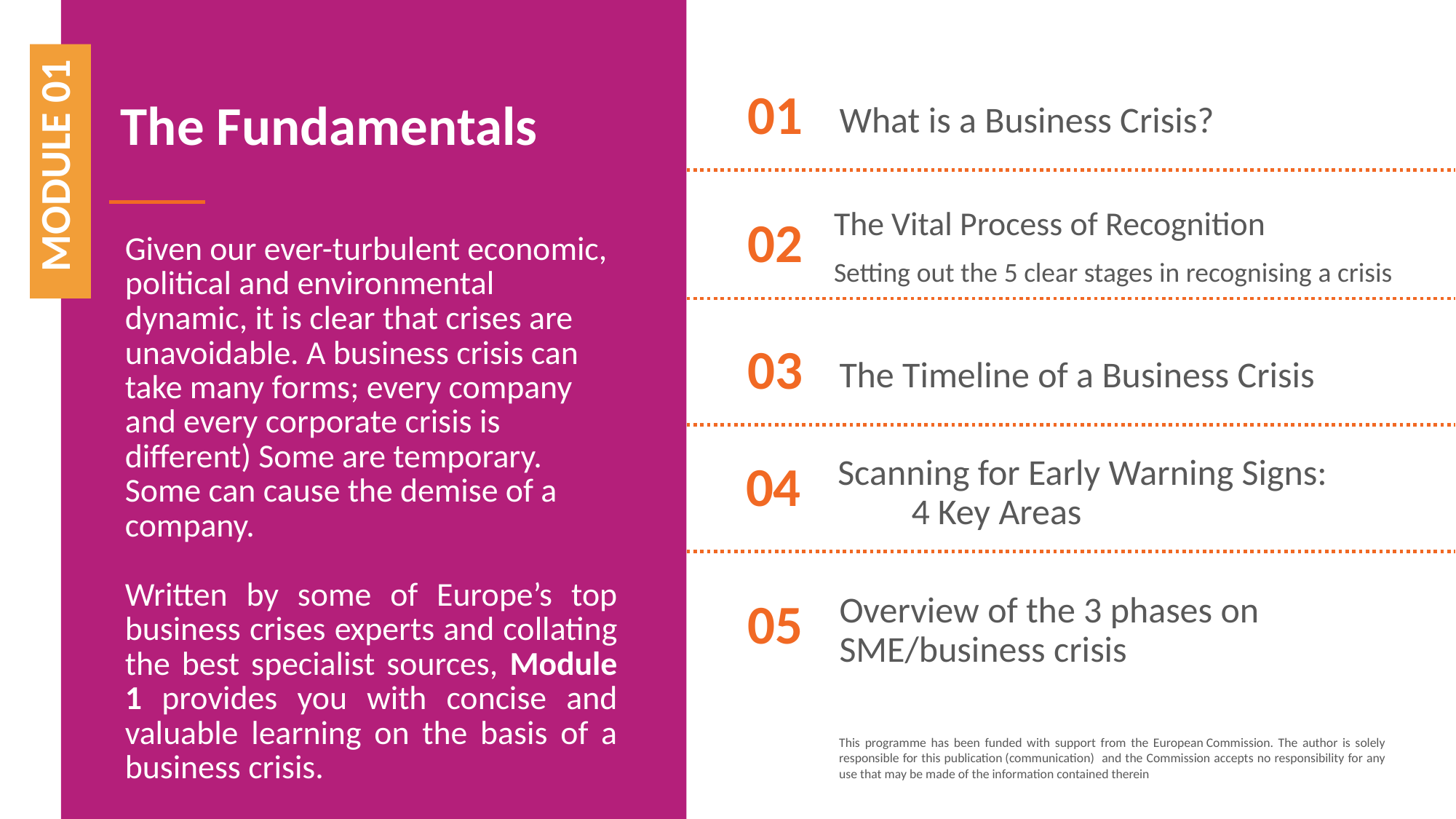

What is a Business Crisis?
01
The Fundamentals
MODULE 01

02
The Vital Process of Recognition
Setting out the 5 clear stages in recognising a crisis

Given our ever-turbulent economic, political and environmental dynamic, it is clear that crises are unavoidable. A business crisis can take many forms; every company and every corporate crisis is different) Some are temporary. Some can cause the demise of a company.

Written by some of Europe’s top business crises experts and collating the best specialist sources, Module 1 provides you with concise and valuable learning on the basis of a business crisis.

The Timeline of a Business Crisis
03
Scanning for Early Warning Signs:                 4 Key Areas
04
Overview of the 3 phases on SME/business crisis
05